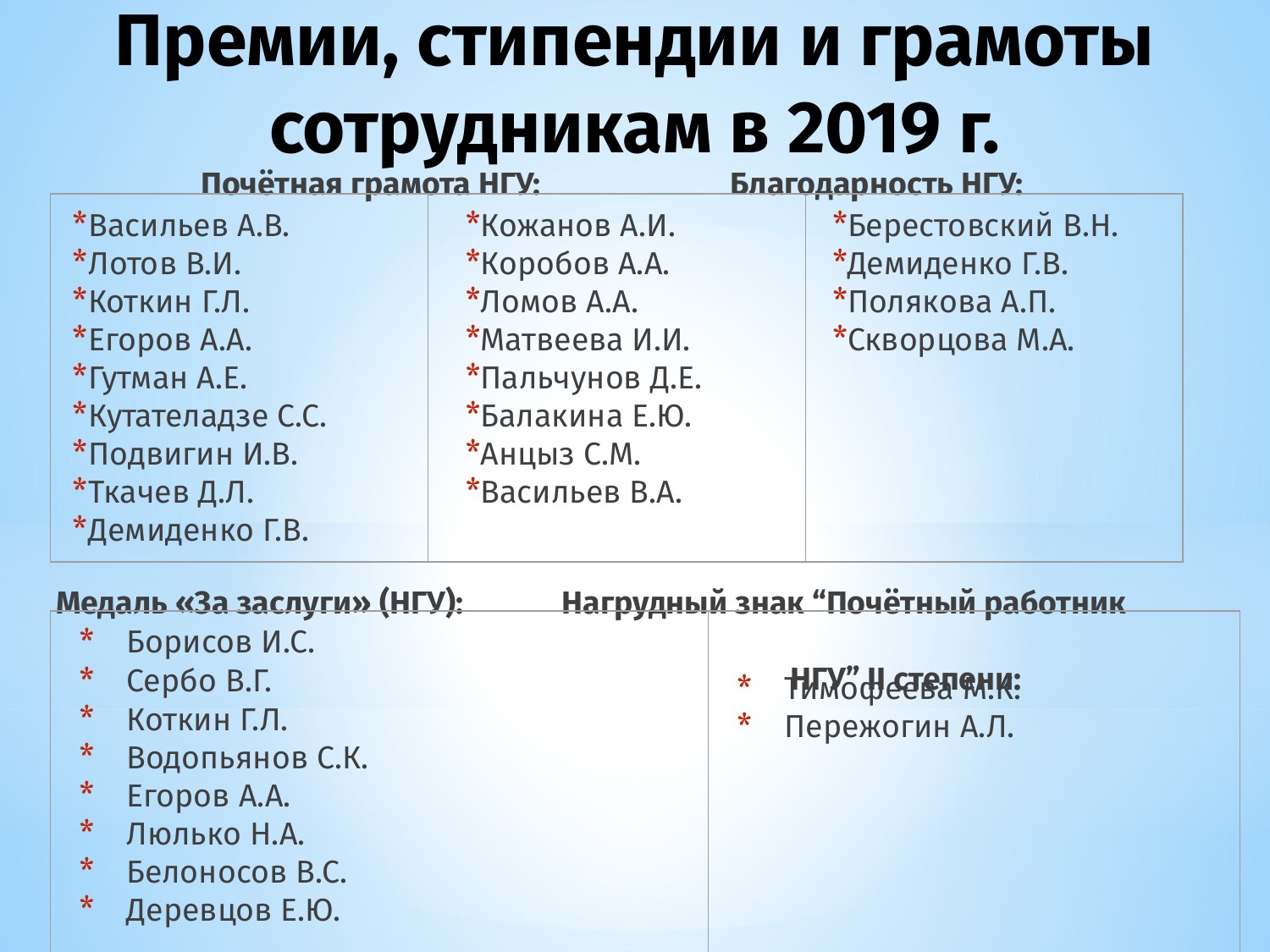

# Премии, стипендии и грамоты сотрудникам в 2019 г.
                 Почётная грамота НГУ:                         Благодарность НГУ:

Медаль «За заслуги» (НГУ):             Нагрудный знак “Почётный работник
НГУ” II степени:

| Васильев А.В. Лотов В.И. Коткин Г.Л. Егоров А.А. Гутман А.Е. Кутателадзе С.С. Подвигин И.В. Ткачев Д.Л. Демиденко Г.В. | Кожанов А.И. Коробов А.А. Ломов А.А. Матвеева И.И. Пальчунов Д.Е. Балакина Е.Ю. Анцыз С.М. Васильев В.А. | Берестовский В.Н. Демиденко Г.В. Полякова А.П. Скворцова М.А. |
| --- | --- | --- |
| Борисов И.С. Сербо В.Г. Коткин Г.Л. Водопьянов С.К. Егоров А.А. Люлько Н.А. Белоносов В.С. Деревцов Е.Ю. | Тимофеева М.К. Пережогин А.Л. |
| --- | --- |